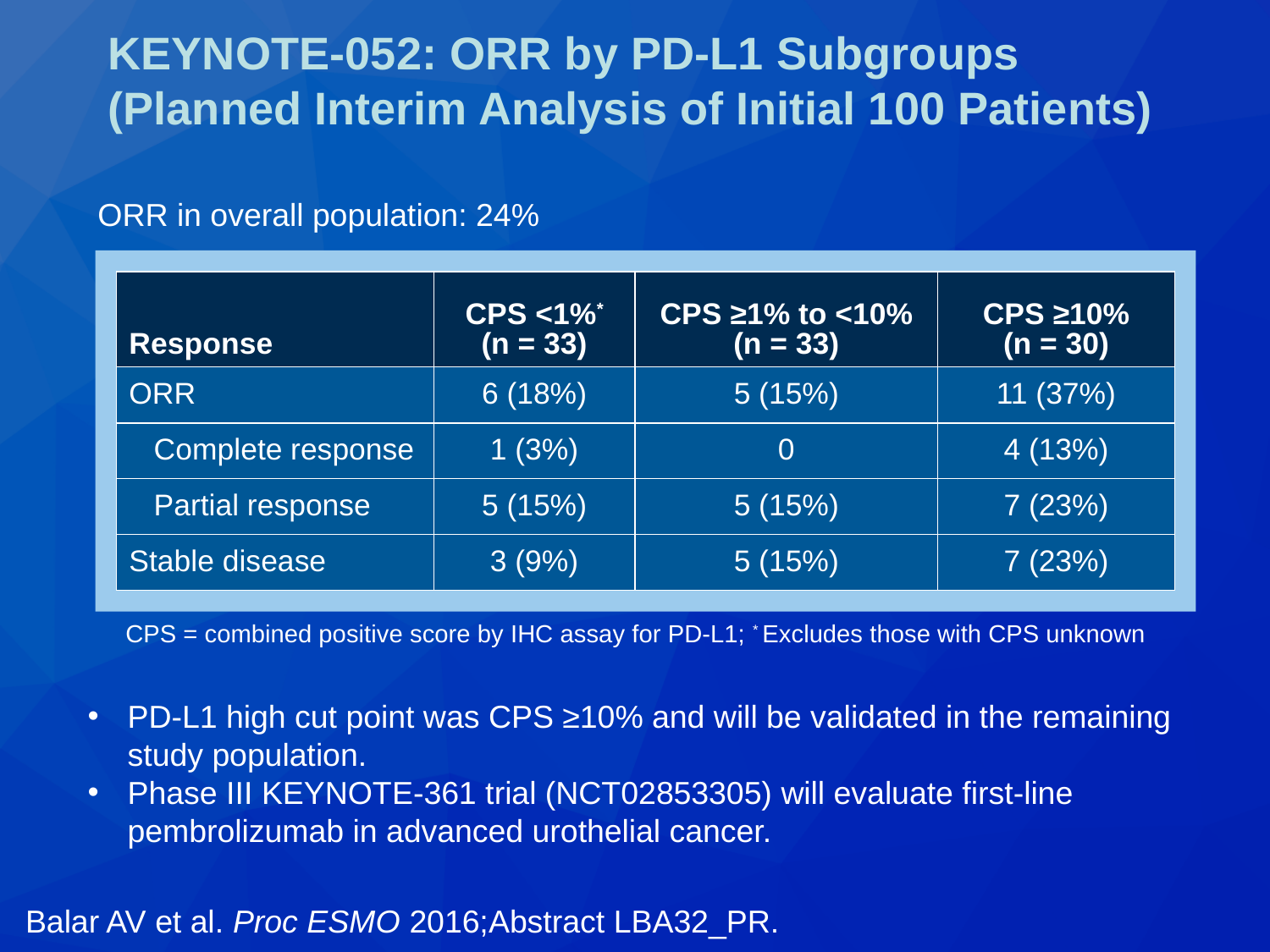

# KEYNOTE-052: ORR by PD-L1 Subgroups (Planned Interim Analysis of Initial 100 Patients)
ORR in overall population: 24%

| Response | CPS <1%\* (n = 33) | CPS ≥1% to <10% (n = 33) | CPS ≥10% (n = 30) |
| --- | --- | --- | --- |
| ORR | 6 (18%) | 5 (15%) | 11 (37%) |
| Complete response | 1 (3%) | 0 | 4 (13%) |
| Partial response | 5 (15%) | 5 (15%) | 7 (23%) |
| Stable disease | 3 (9%) | 5 (15%) | 7 (23%) |
CPS = combined positive score by IHC assay for PD-L1; * Excludes those with CPS unknown
PD-L1 high cut point was CPS ≥10% and will be validated in the remaining study population.
Phase III KEYNOTE-361 trial (NCT02853305) will evaluate first-line pembrolizumab in advanced urothelial cancer.
Balar AV et al. Proc ESMO 2016;Abstract LBA32_PR.